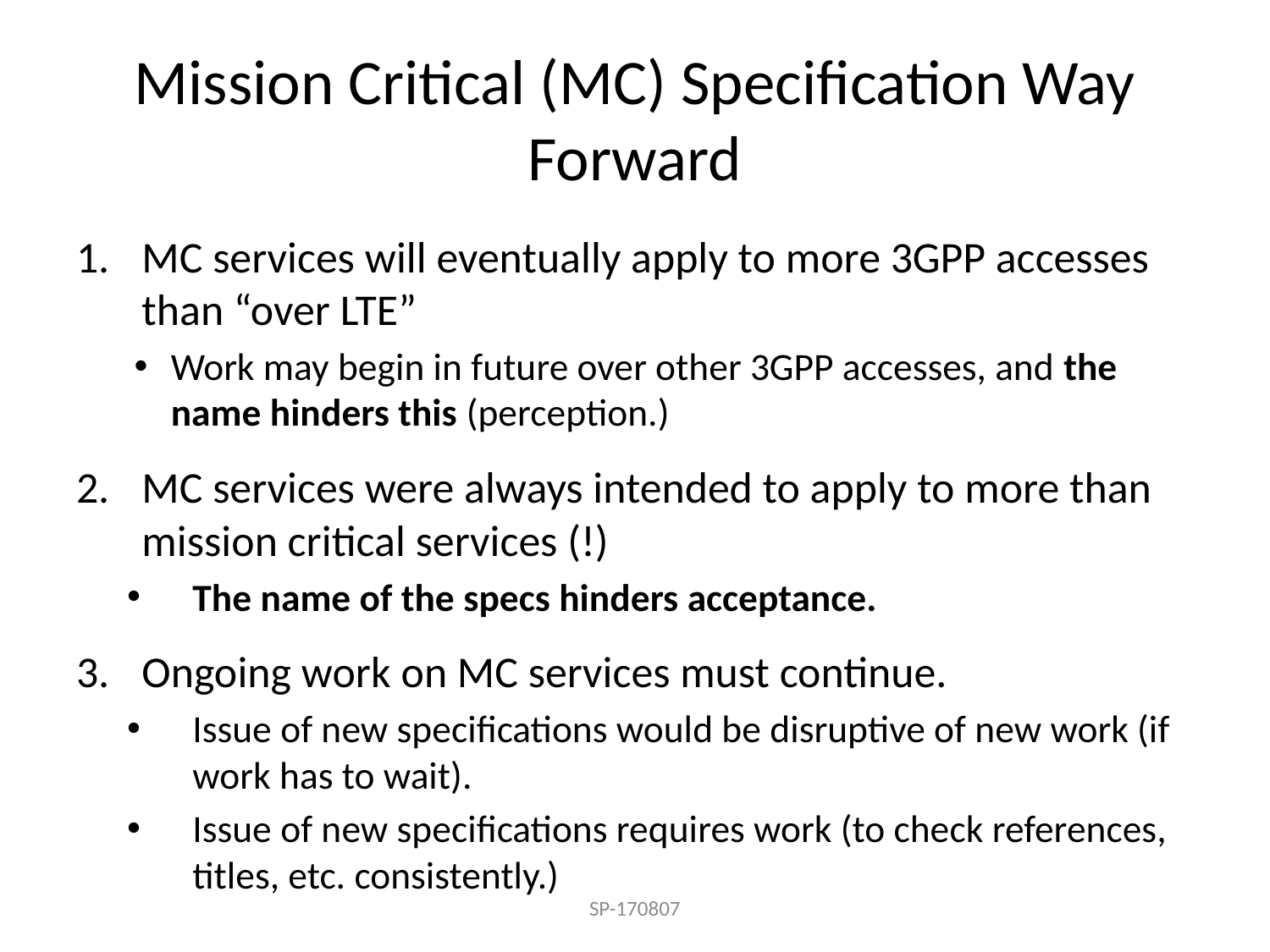

# Mission Critical (MC) Specification Way Forward
MC services will eventually apply to more 3GPP accesses than “over LTE”
Work may begin in future over other 3GPP accesses, and the name hinders this (perception.)
MC services were always intended to apply to more than mission critical services (!)
The name of the specs hinders acceptance.
Ongoing work on MC services must continue.
Issue of new specifications would be disruptive of new work (if work has to wait).
Issue of new specifications requires work (to check references, titles, etc. consistently.)

SP-170807